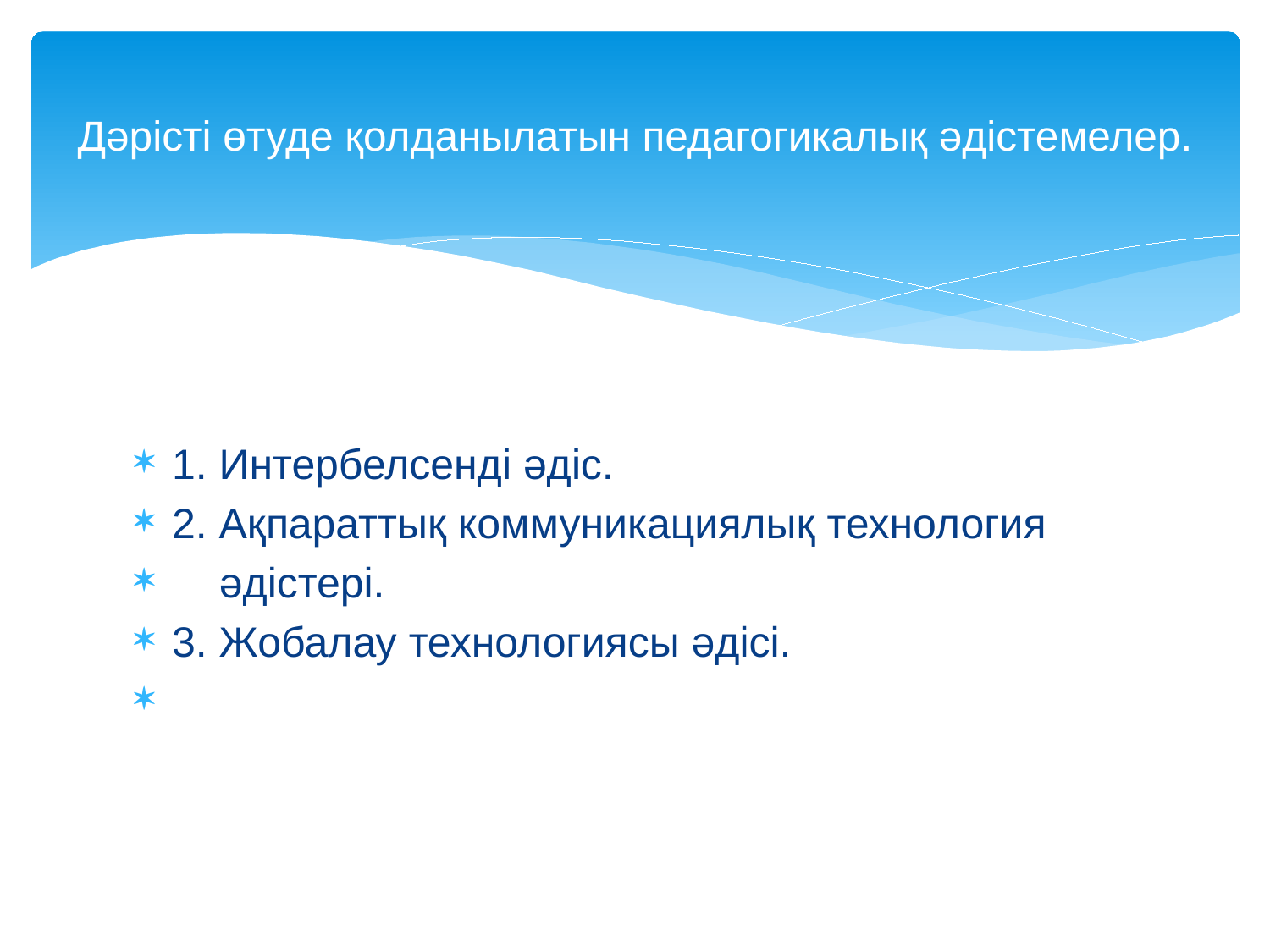

# Дәрісті өтуде қолданылатын педагогикалық әдістемелер.

1. Интербелсенді әдіс.
2. Ақпараттық коммуникациялық технология
    әдістері.
3. Жобалау технологиясы әдісі.